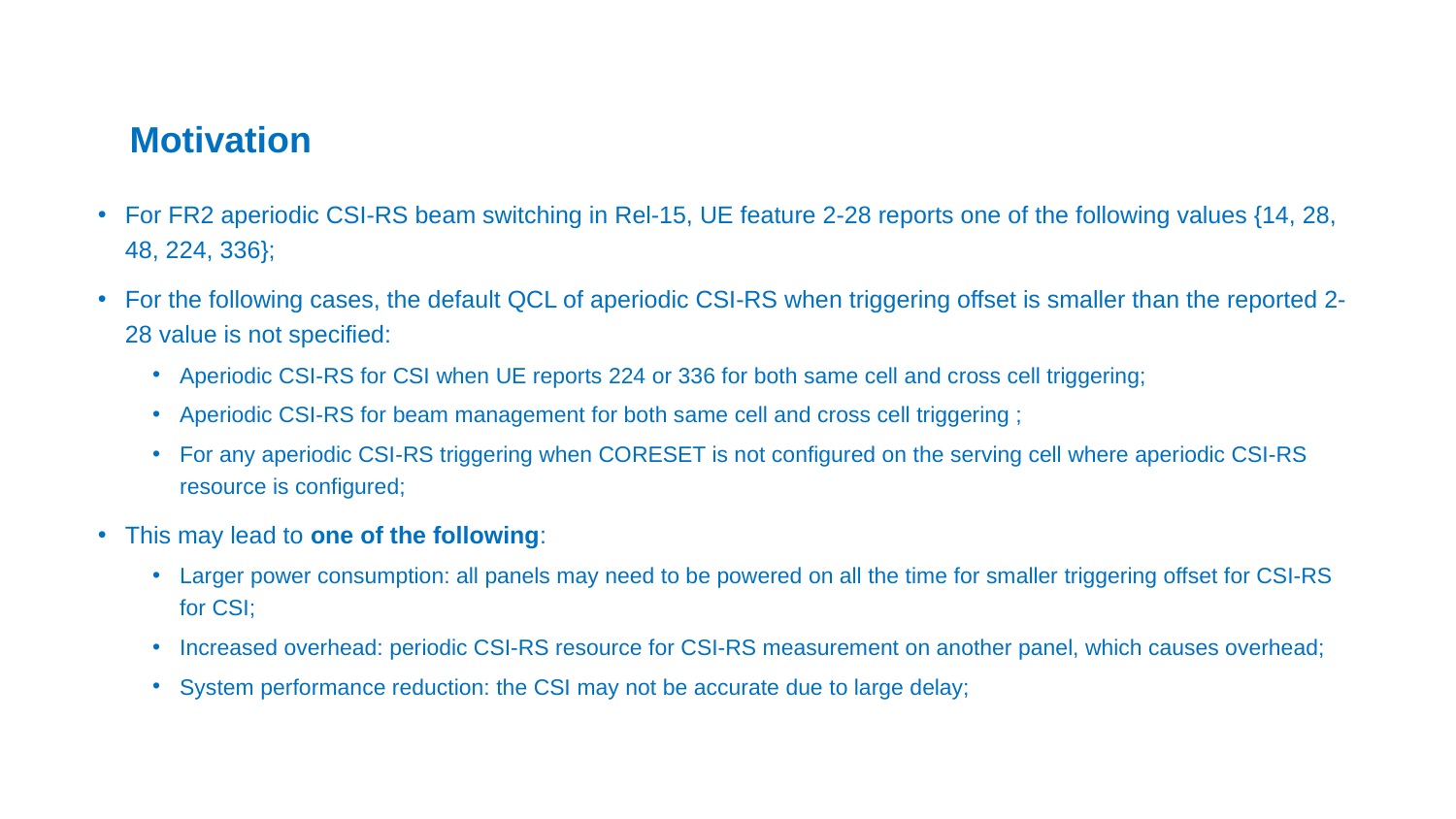

Motivation
For FR2 aperiodic CSI-RS beam switching in Rel-15, UE feature 2-28 reports one of the following values {14, 28, 48, 224, 336};
For the following cases, the default QCL of aperiodic CSI-RS when triggering offset is smaller than the reported 2-28 value is not specified:
Aperiodic CSI-RS for CSI when UE reports 224 or 336 for both same cell and cross cell triggering;
Aperiodic CSI-RS for beam management for both same cell and cross cell triggering ;
For any aperiodic CSI-RS triggering when CORESET is not configured on the serving cell where aperiodic CSI-RS resource is configured;
This may lead to one of the following:
Larger power consumption: all panels may need to be powered on all the time for smaller triggering offset for CSI-RS for CSI;
Increased overhead: periodic CSI-RS resource for CSI-RS measurement on another panel, which causes overhead;
System performance reduction: the CSI may not be accurate due to large delay;